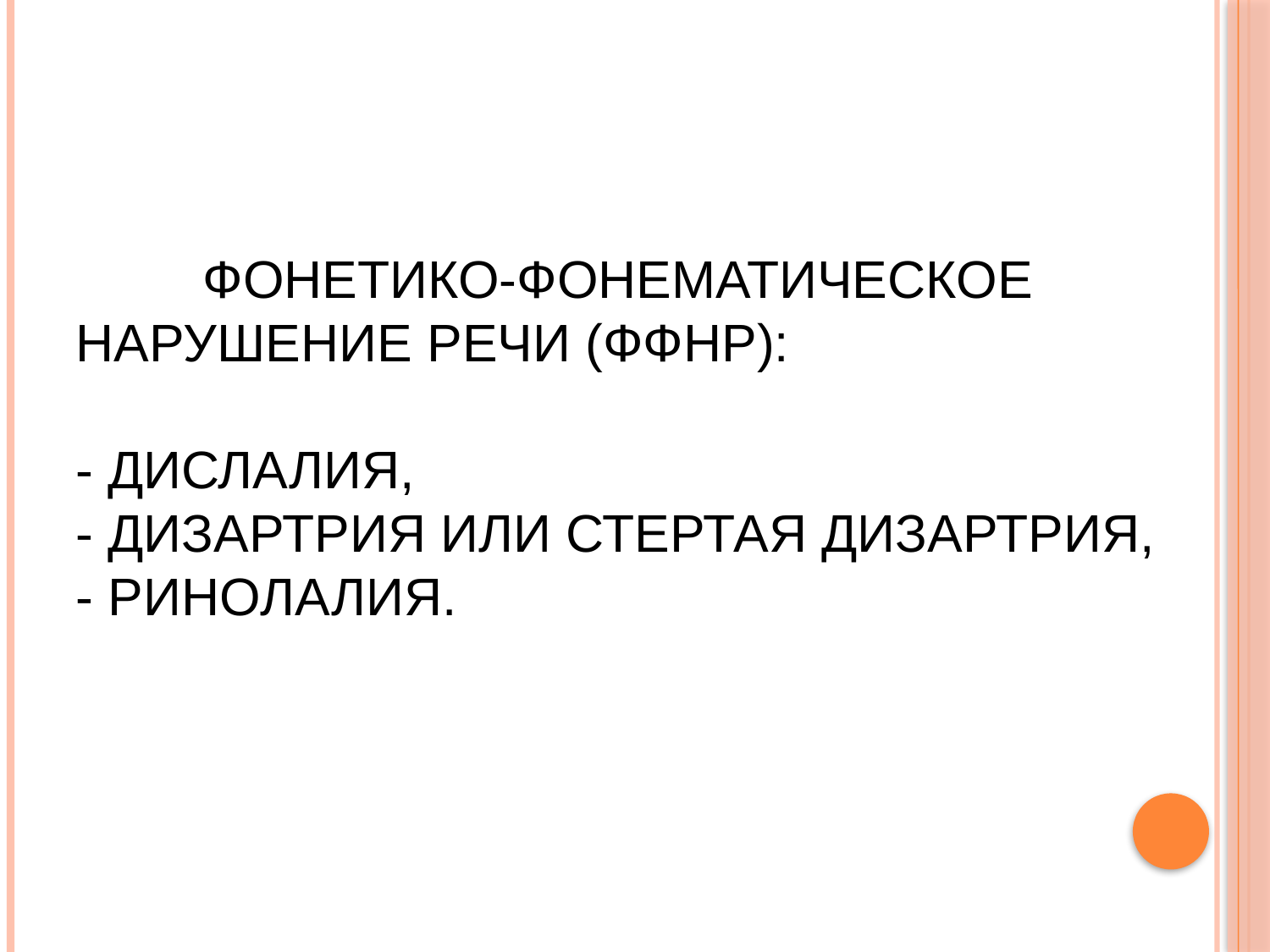

# Фонетико-фонематическое нарушение речи (ФФНР): - дислалия, - дизартрия или стертая дизартрия, - ринолалия.